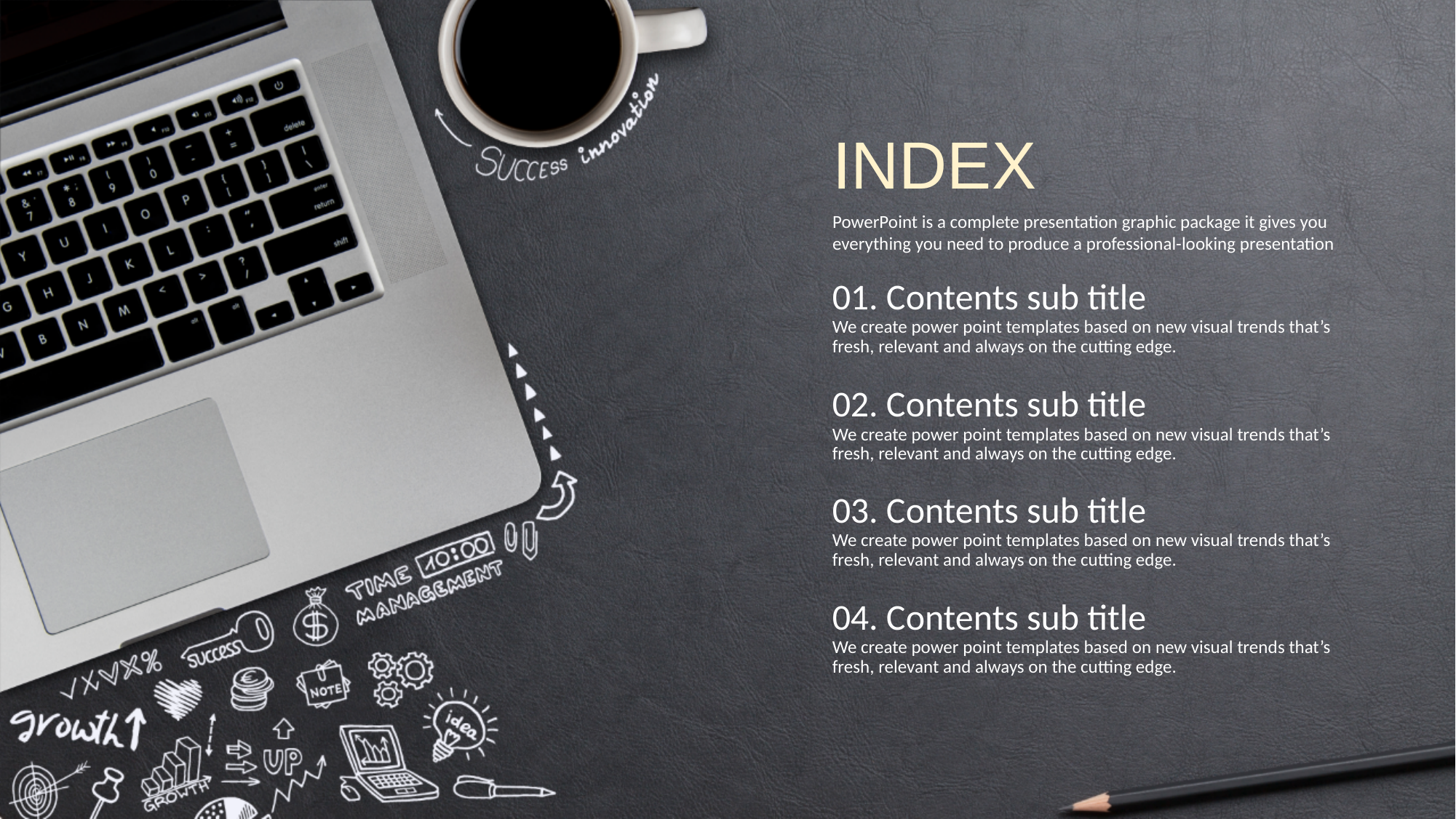

INDEX
PowerPoint is a complete presentation graphic package it gives you everything you need to produce a professional-looking presentation
01. Contents sub title
We create power point templates based on new visual trends that’s fresh, relevant and always on the cutting edge.
02. Contents sub title
We create power point templates based on new visual trends that’s fresh, relevant and always on the cutting edge.
03. Contents sub title
We create power point templates based on new visual trends that’s fresh, relevant and always on the cutting edge.
04. Contents sub title
We create power point templates based on new visual trends that’s fresh, relevant and always on the cutting edge.